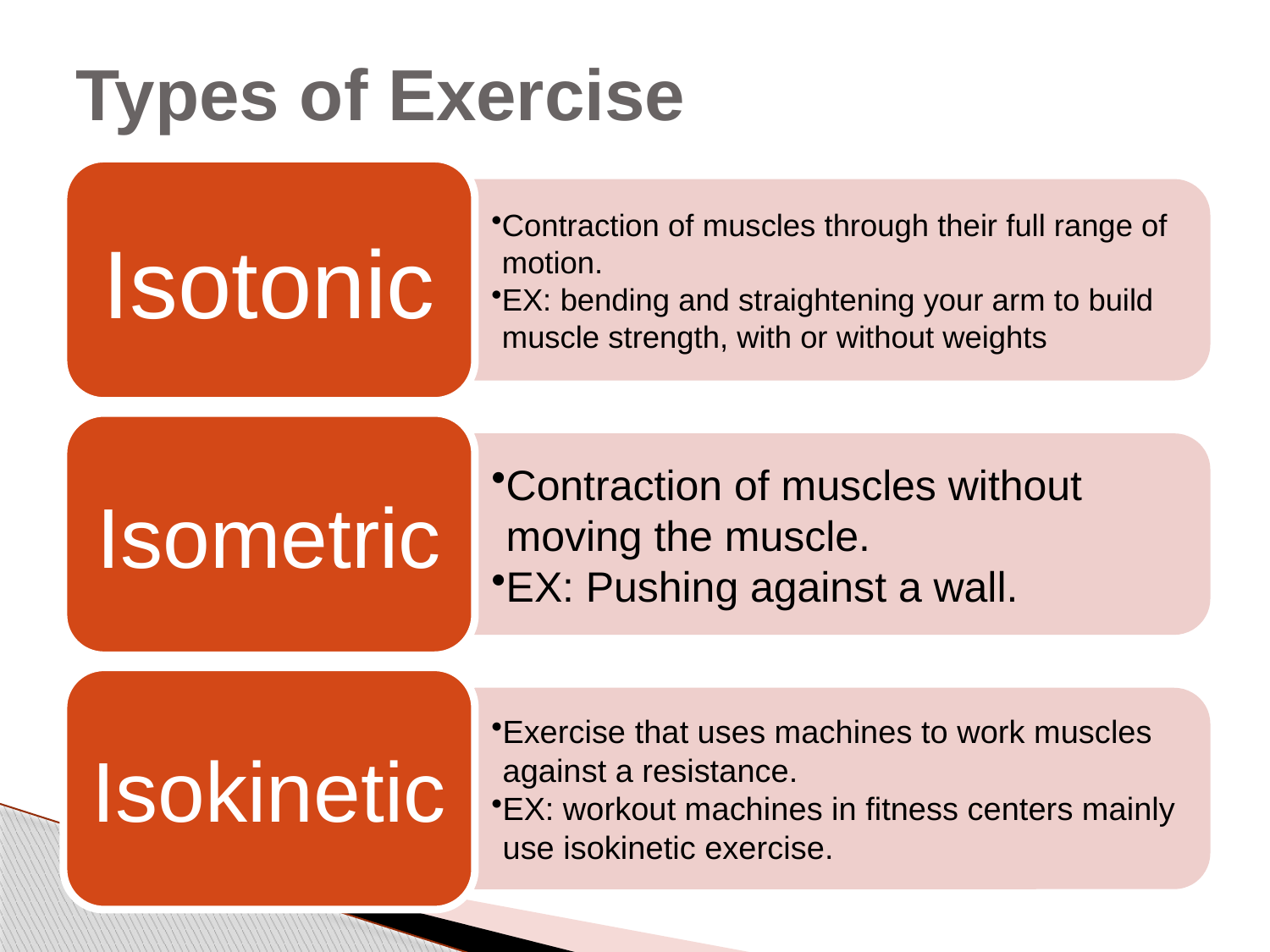

# Types of Exercise
Isotonic
Contraction of muscles through their full range of motion.
EX: bending and straightening your arm to build muscle strength, with or without weights
Isometric
Contraction of muscles without moving the muscle.
EX: Pushing against a wall.
Isokinetic
Exercise that uses machines to work muscles against a resistance.
EX: workout machines in fitness centers mainly use isokinetic exercise.